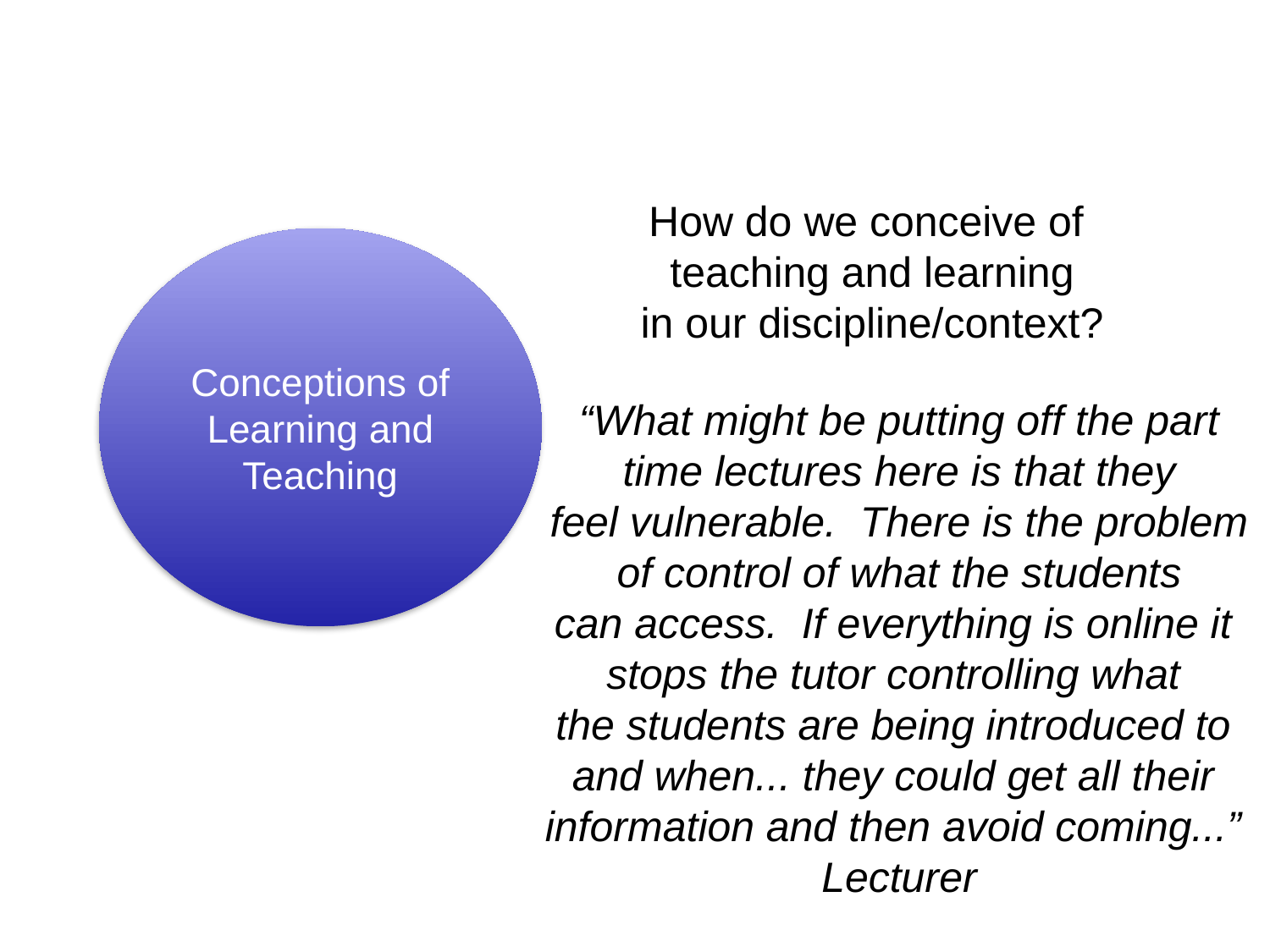

How do we conceive of
teaching and learning
in our discipline/context?
Conceptions of Learning and Teaching
“What might be putting off the part
time lectures here is that they
feel vulnerable.  There is the problem
of control of what the students
can access.  If everything is online it
stops the tutor controlling what
the students are being introduced to
and when... they could get all their
information and then avoid coming...”
Lecturer